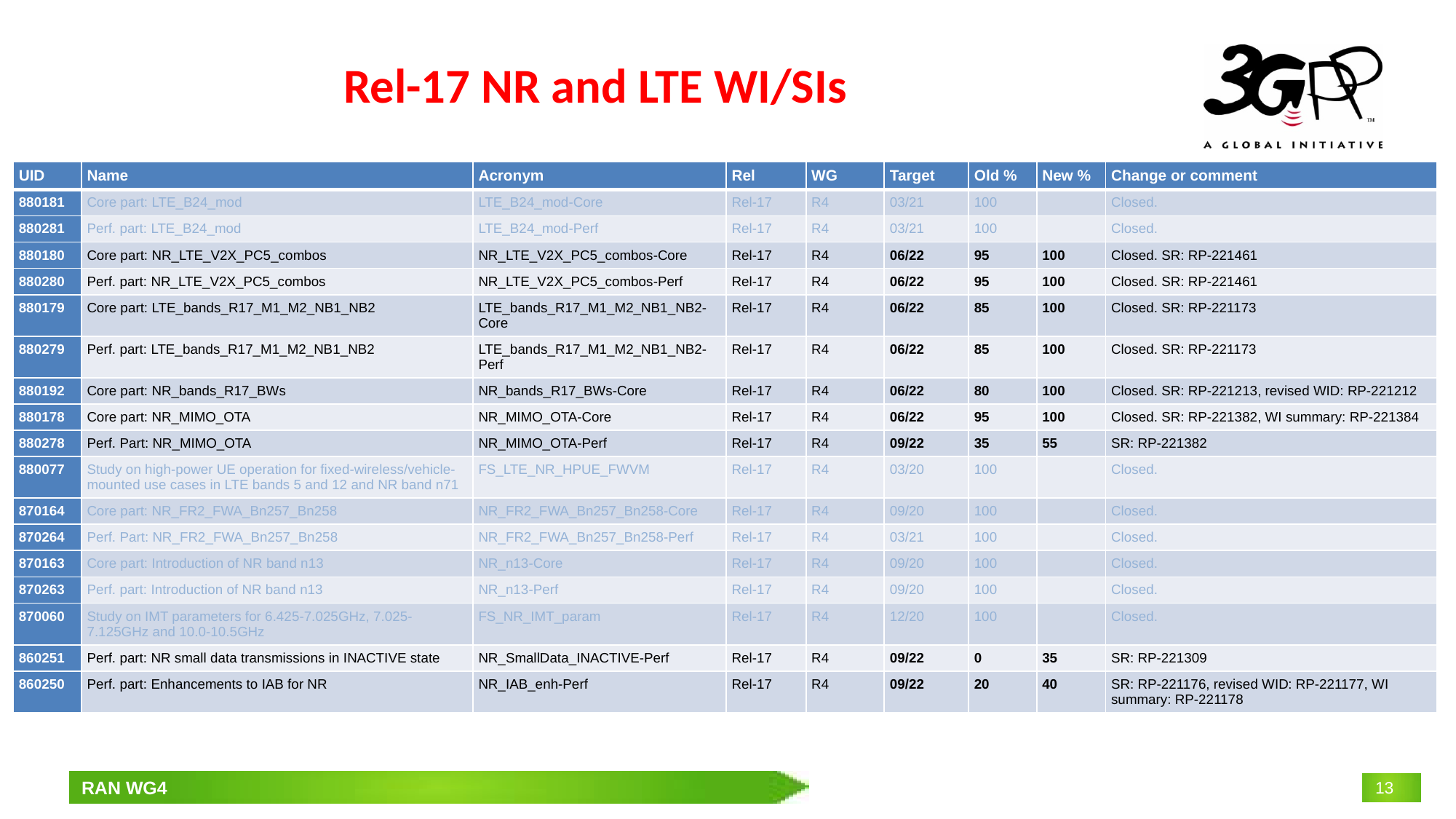

# Rel-17 NR and LTE WI/SIs
| UID | Name | Acronym | Rel | WG | Target | Old % | New % | Change or comment |
| --- | --- | --- | --- | --- | --- | --- | --- | --- |
| 880181 | Core part: LTE\_B24\_mod | LTE\_B24\_mod-Core | Rel-17 | R4 | 03/21 | 100 |  | Closed. |
| 880281 | Perf. part: LTE\_B24\_mod | LTE\_B24\_mod-Perf | Rel-17 | R4 | 03/21 | 100 |  | Closed. |
| 880180 | Core part: NR\_LTE\_V2X\_PC5\_combos | NR\_LTE\_V2X\_PC5\_combos-Core | Rel-17 | R4 | 06/22 | 95 | 100 | Closed. SR: RP-221461 |
| 880280 | Perf. part: NR\_LTE\_V2X\_PC5\_combos | NR\_LTE\_V2X\_PC5\_combos-Perf | Rel-17 | R4 | 06/22 | 95 | 100 | Closed. SR: RP-221461 |
| 880179 | Core part: LTE\_bands\_R17\_M1\_M2\_NB1\_NB2 | LTE\_bands\_R17\_M1\_M2\_NB1\_NB2-Core | Rel-17 | R4 | 06/22 | 85 | 100 | Closed. SR: RP-221173 |
| 880279 | Perf. part: LTE\_bands\_R17\_M1\_M2\_NB1\_NB2 | LTE\_bands\_R17\_M1\_M2\_NB1\_NB2-Perf | Rel-17 | R4 | 06/22 | 85 | 100 | Closed. SR: RP-221173 |
| 880192 | Core part: NR\_bands\_R17\_BWs | NR\_bands\_R17\_BWs-Core | Rel-17 | R4 | 06/22 | 80 | 100 | Closed. SR: RP-221213, revised WID: RP-221212 |
| 880178 | Core part: NR\_MIMO\_OTA | NR\_MIMO\_OTA-Core | Rel-17 | R4 | 06/22 | 95 | 100 | Closed. SR: RP-221382, WI summary: RP-221384 |
| 880278 | Perf. Part: NR\_MIMO\_OTA | NR\_MIMO\_OTA-Perf | Rel-17 | R4 | 09/22 | 35 | 55 | SR: RP-221382 |
| 880077 | Study on high-power UE operation for fixed-wireless/vehicle-mounted use cases in LTE bands 5 and 12 and NR band n71 | FS\_LTE\_NR\_HPUE\_FWVM | Rel-17 | R4 | 03/20 | 100 |  | Closed. |
| 870164 | Core part: NR\_FR2\_FWA\_Bn257\_Bn258 | NR\_FR2\_FWA\_Bn257\_Bn258-Core | Rel-17 | R4 | 09/20 | 100 |  | Closed. |
| 870264 | Perf. Part: NR\_FR2\_FWA\_Bn257\_Bn258 | NR\_FR2\_FWA\_Bn257\_Bn258-Perf | Rel-17 | R4 | 03/21 | 100 |  | Closed. |
| 870163 | Core part: Introduction of NR band n13 | NR\_n13-Core | Rel-17 | R4 | 09/20 | 100 |  | Closed. |
| 870263 | Perf. part: Introduction of NR band n13 | NR\_n13-Perf | Rel-17 | R4 | 09/20 | 100 |  | Closed. |
| 870060 | Study on IMT parameters for 6.425-7.025GHz, 7.025-7.125GHz and 10.0-10.5GHz | FS\_NR\_IMT\_param | Rel-17 | R4 | 12/20 | 100 |  | Closed. |
| 860251 | Perf. part: NR small data transmissions in INACTIVE state | NR\_SmallData\_INACTIVE-Perf | Rel-17 | R4 | 09/22 | 0 | 35 | SR: RP-221309 |
| 860250 | Perf. part: Enhancements to IAB for NR | NR\_IAB\_enh-Perf | Rel-17 | R4 | 09/22 | 20 | 40 | SR: RP-221176, revised WID: RP-221177, WI summary: RP-221178 |